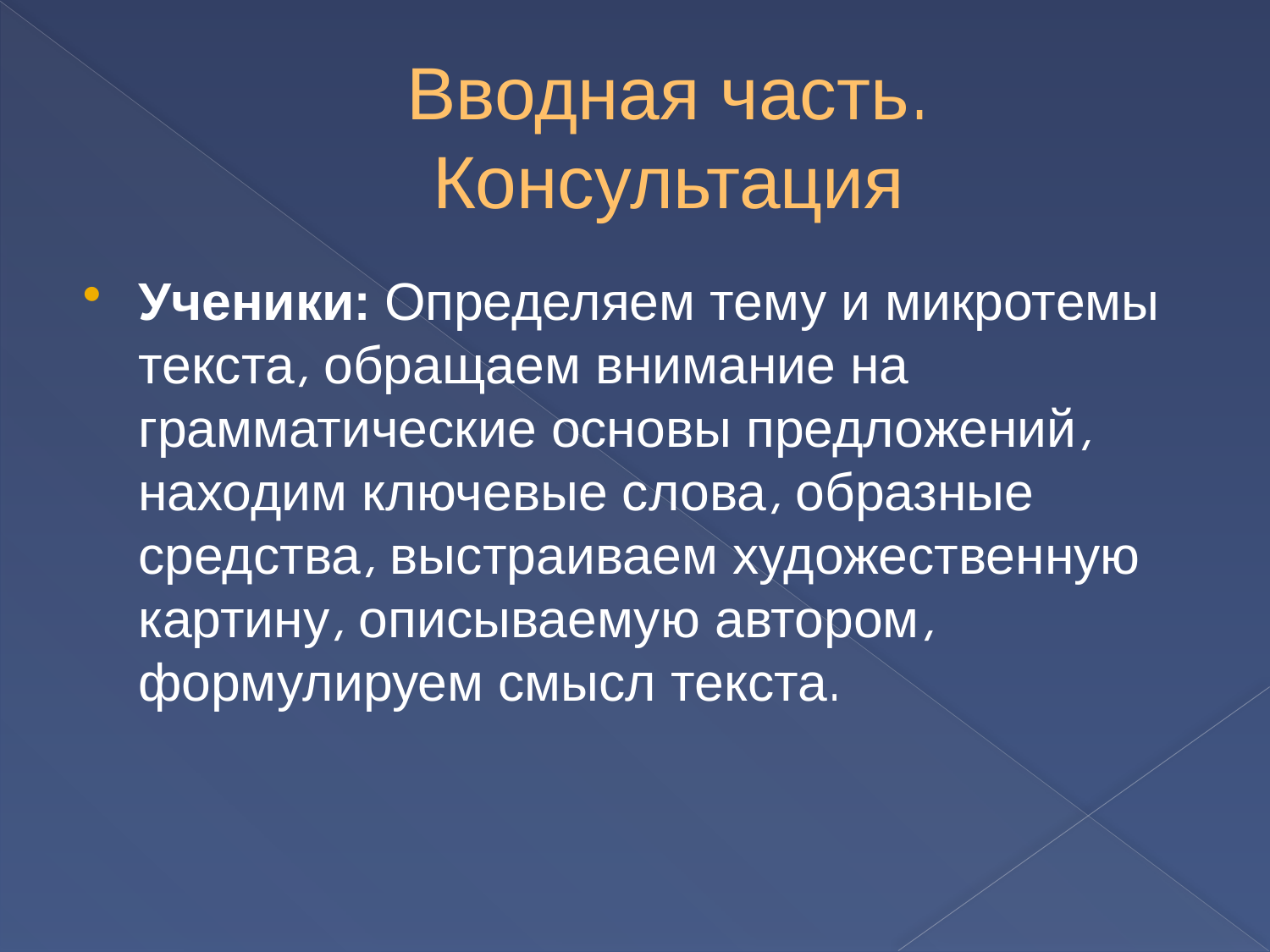

# Вводная часть. Консультация
Ученики: Определяем тему и микротемы текста, обращаем внимание на грамматические основы предложений, находим ключевые слова, образные средства, выстраиваем художественную картину, описываемую автором, формулируем смысл текста.